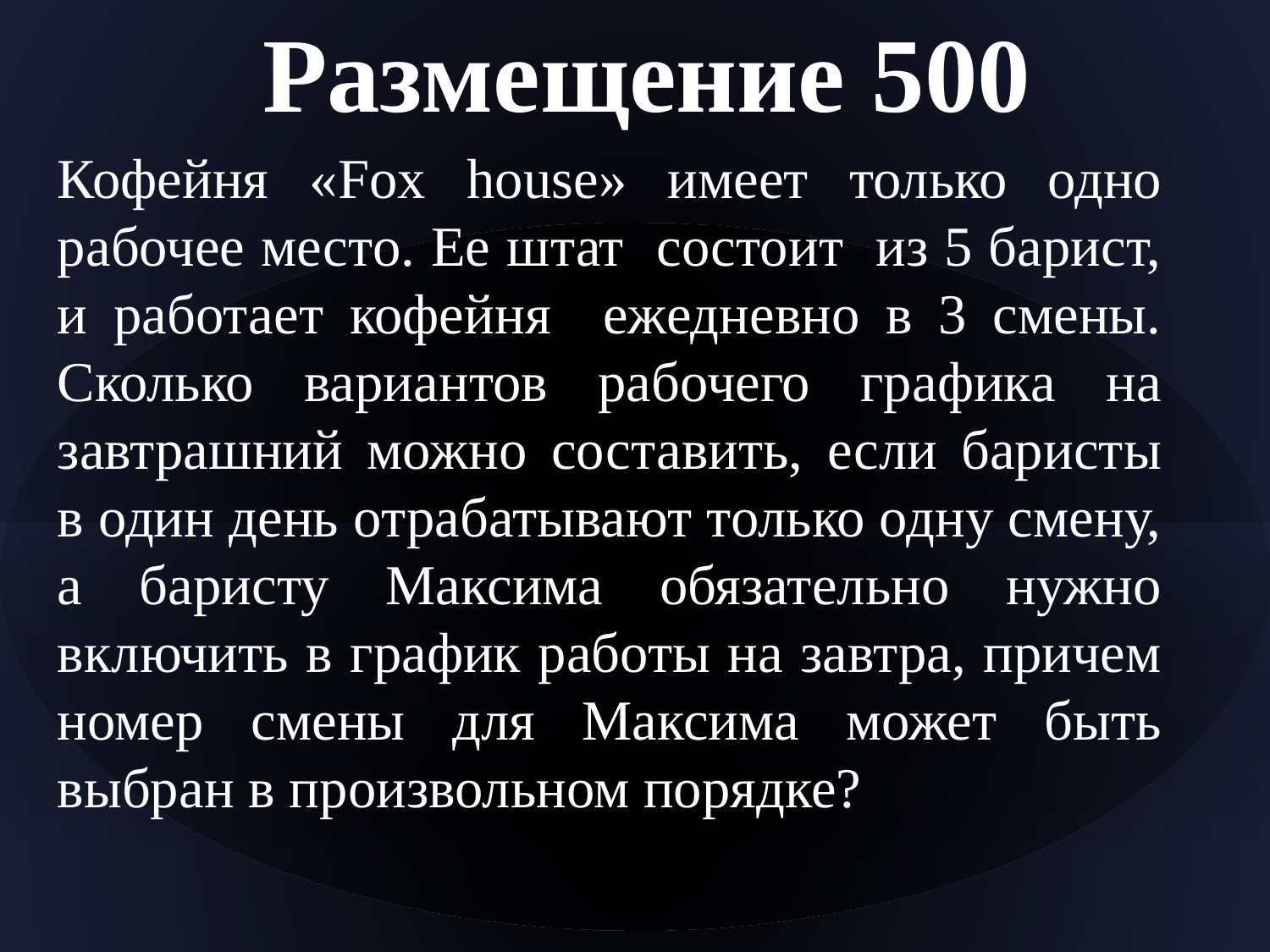

Размещение 500
Кофейня «Fox house» имеет только одно рабочее место. Ее штат  состоит  из 5 барист, и работает кофейня  ежедневно в 3 смены. Сколько вариантов рабочего графика на завтрашний можно составить, если баристы в один день отрабатывают только одну смену, а баристу Максима обязательно нужно включить в график работы на завтра, причем номер смены для Максима может быть выбран в произвольном порядке?